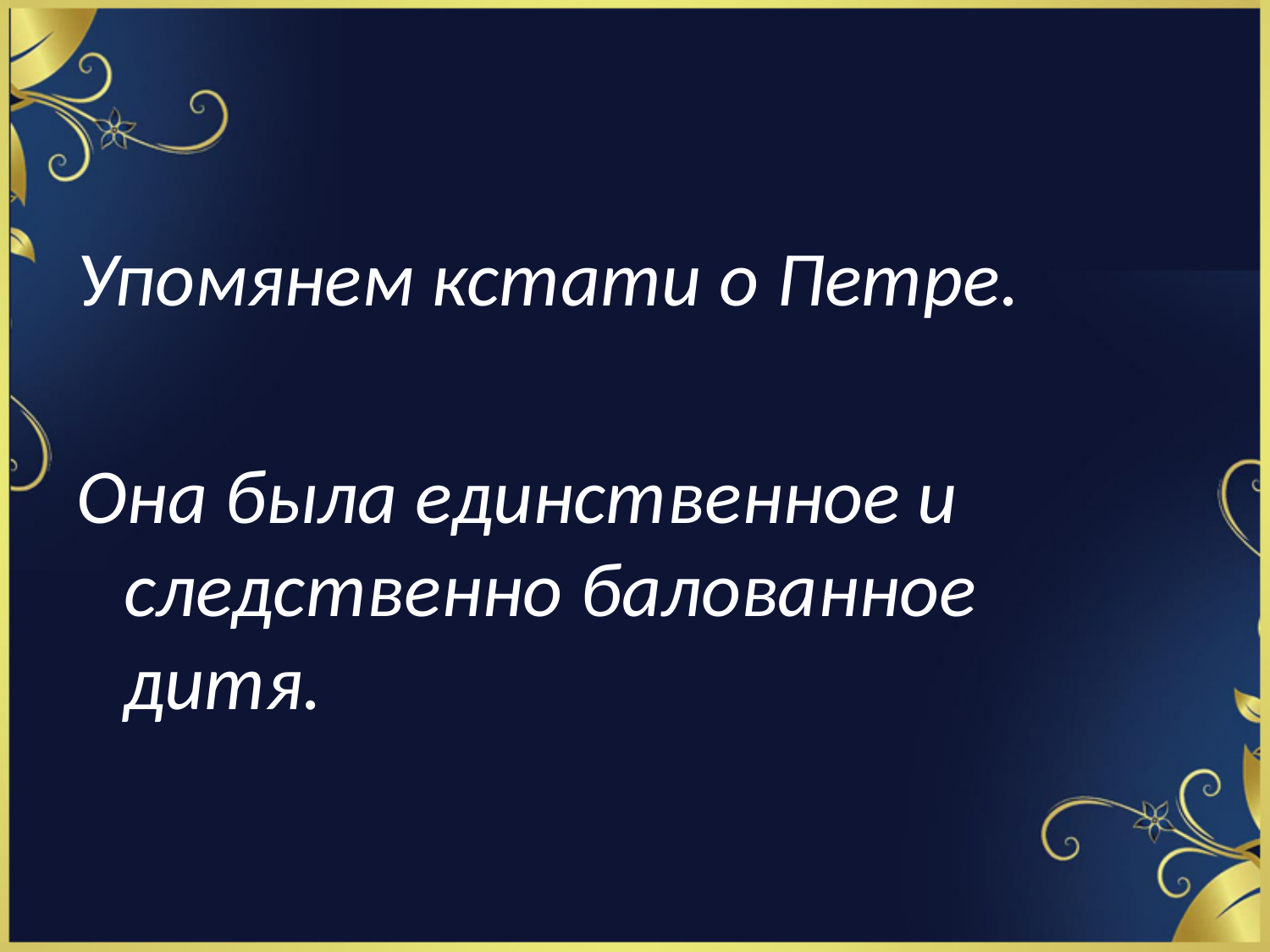

Упомянем кстати о Петре.

Она была единственное и следственно балованное дитя.